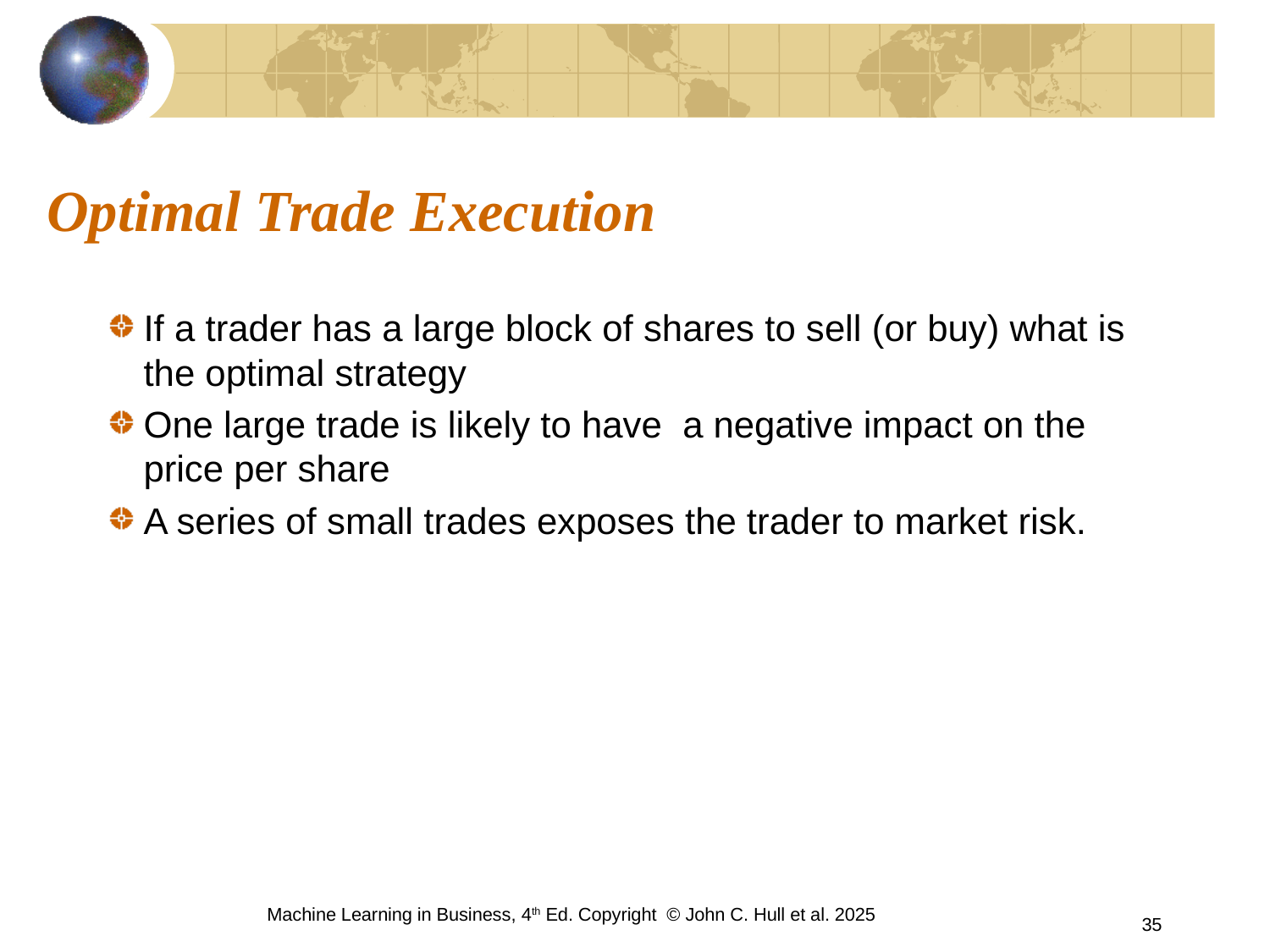

# Optimal Trade Execution
If a trader has a large block of shares to sell (or buy) what is the optimal strategy
One large trade is likely to have  a negative impact on the price per share
A series of small trades exposes the trader to market risk.
Machine Learning in Business, 4th Ed. Copyright  © John C. Hull et al. 2025
35